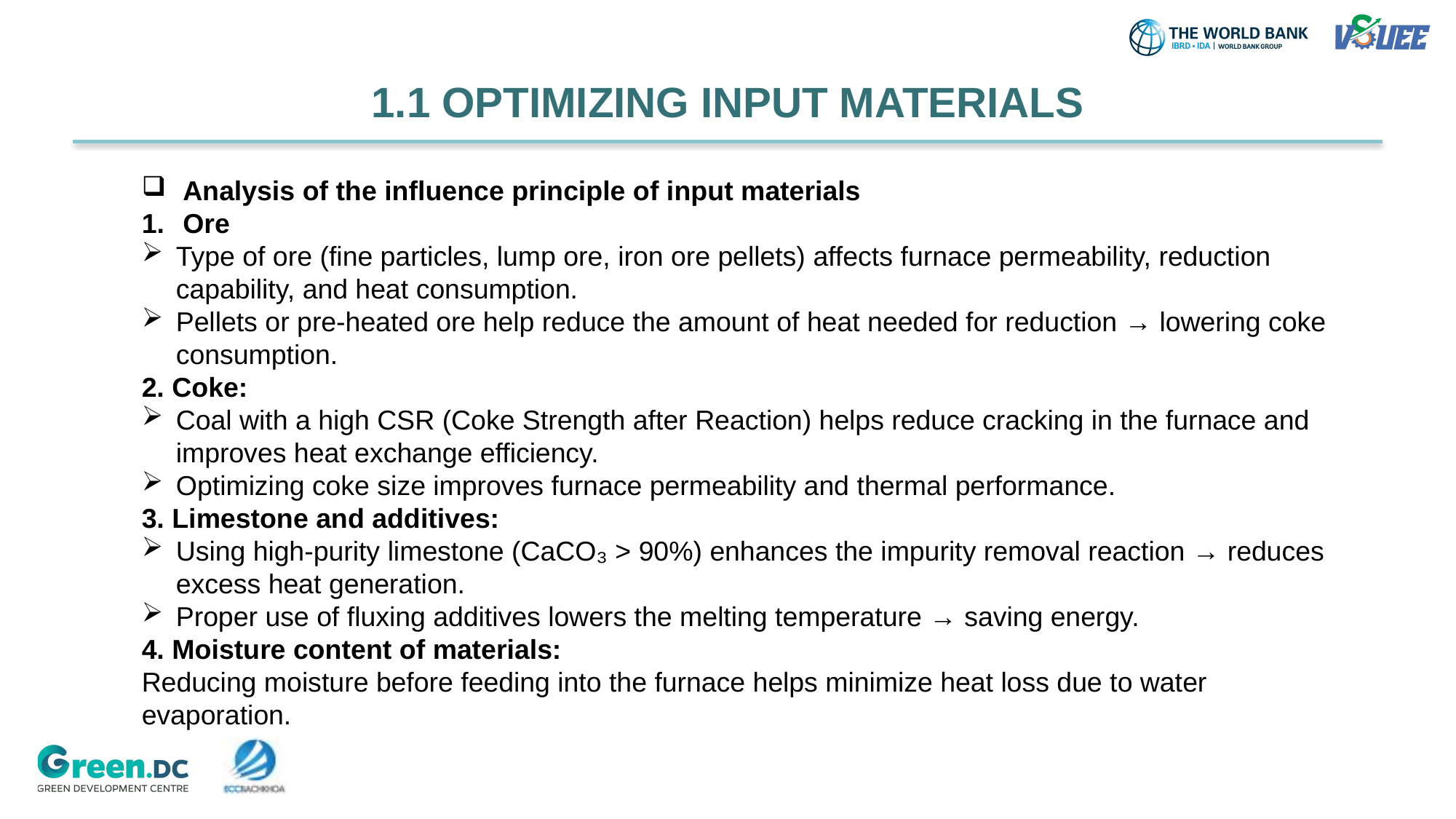

1.1 OPTIMIZING INPUT MATERIALS
Analysis of the influence principle of input materials
Ore
Type of ore (fine particles, lump ore, iron ore pellets) affects furnace permeability, reduction capability, and heat consumption.
Pellets or pre-heated ore help reduce the amount of heat needed for reduction → lowering coke consumption.
2. Coke:
Coal with a high CSR (Coke Strength after Reaction) helps reduce cracking in the furnace and improves heat exchange efficiency.
Optimizing coke size improves furnace permeability and thermal performance.
3. Limestone and additives:
Using high-purity limestone (CaCO₃ > 90%) enhances the impurity removal reaction → reduces excess heat generation.
Proper use of fluxing additives lowers the melting temperature → saving energy.
4. Moisture content of materials:
Reducing moisture before feeding into the furnace helps minimize heat loss due to water evaporation.